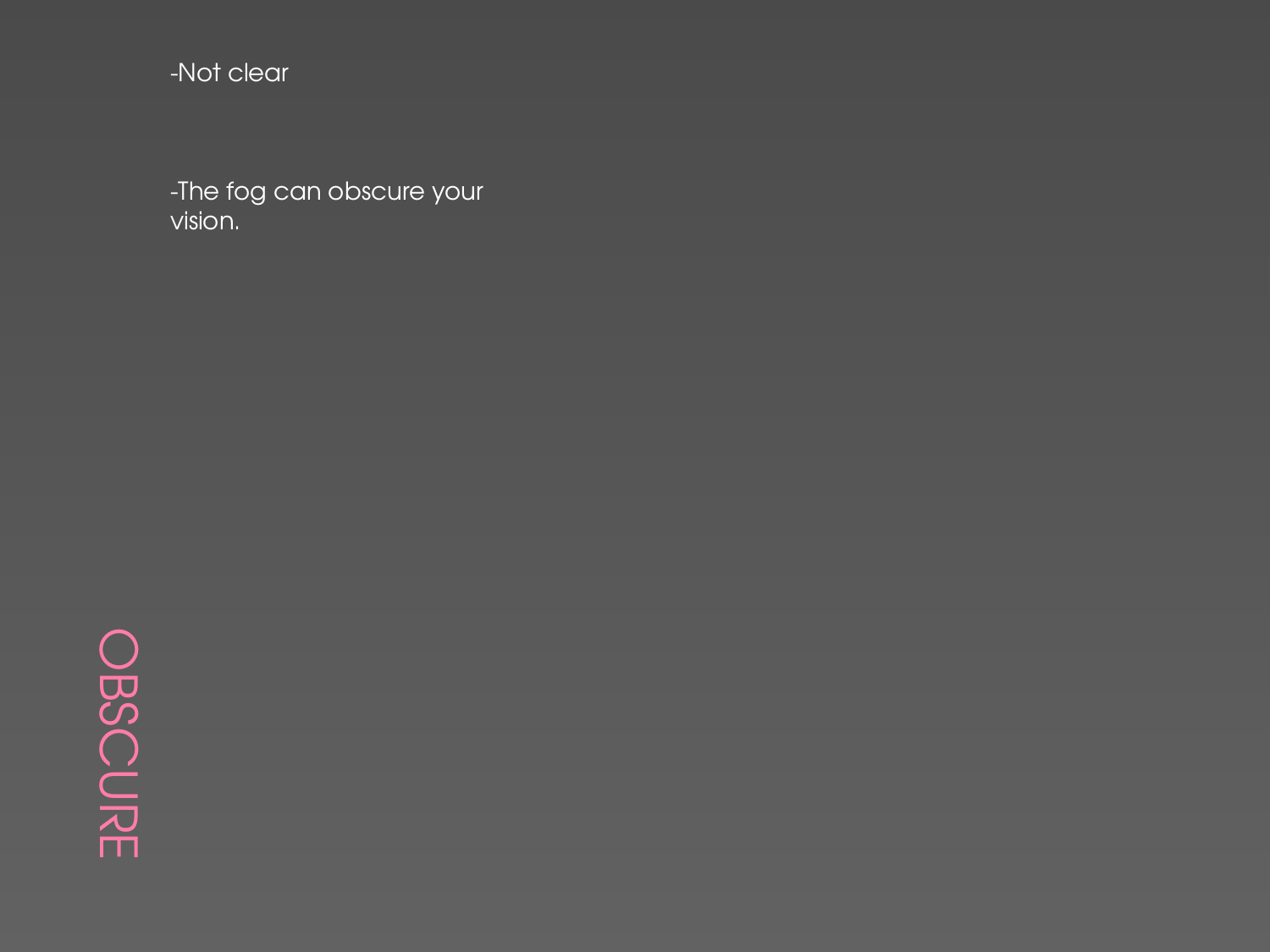

# obscure
-Not clear

-The fog can obscure your vision.